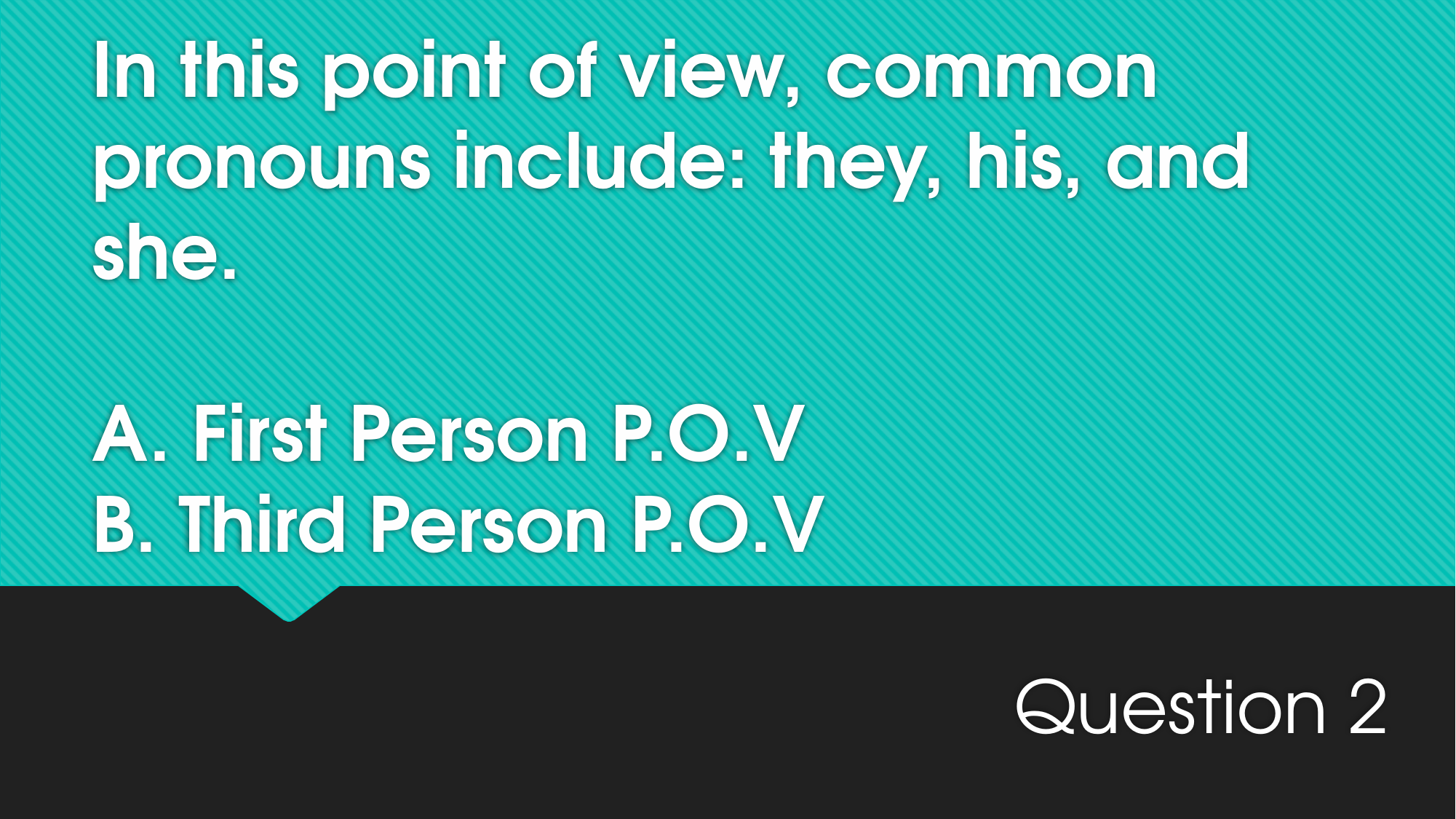

# In this point of view, common pronouns include: they, his, and she. A. First Person P.O.V B. Third Person P.O.V
Question 2